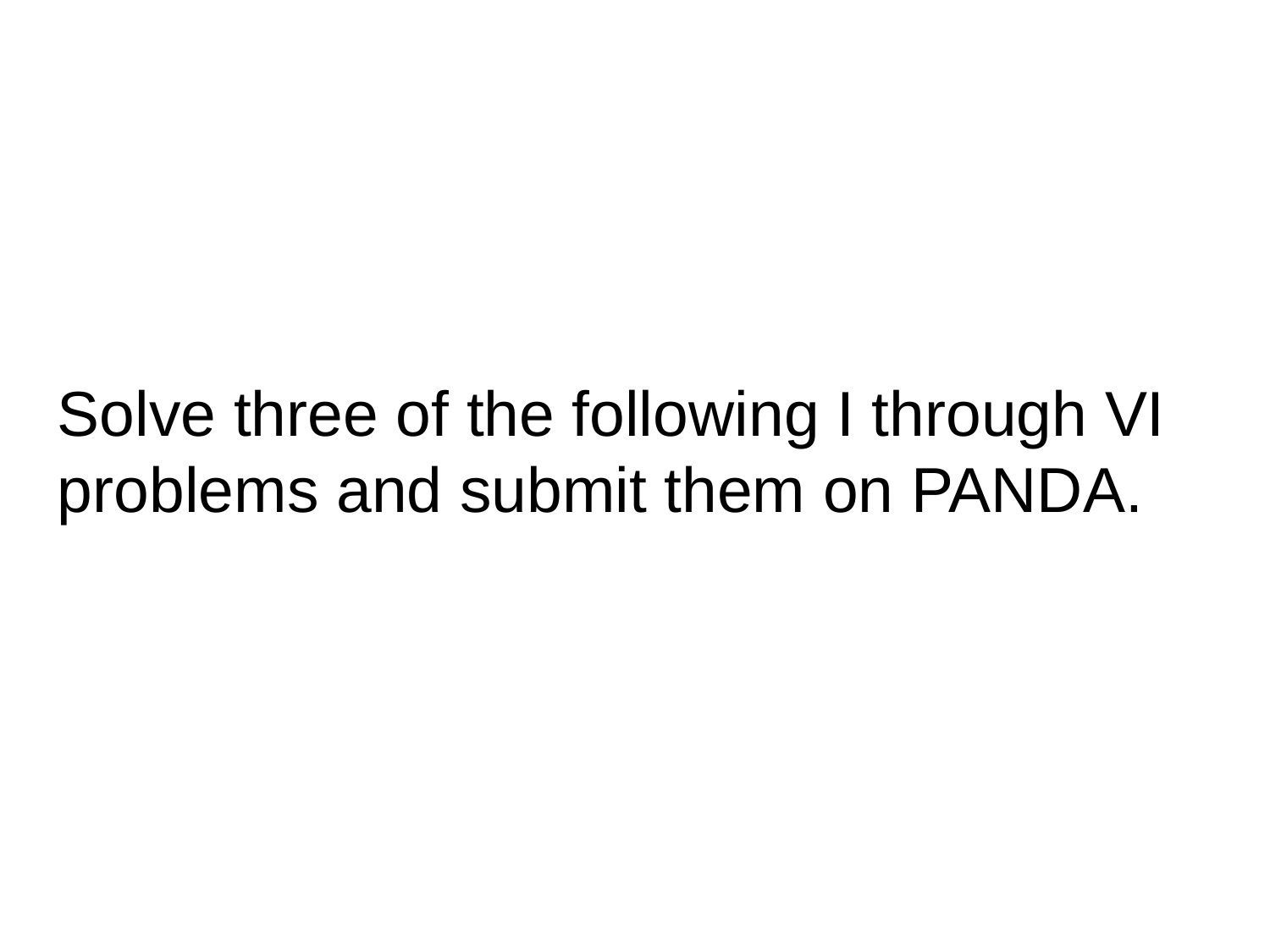

Solve three of the following I through VI problems and submit them on PANDA.